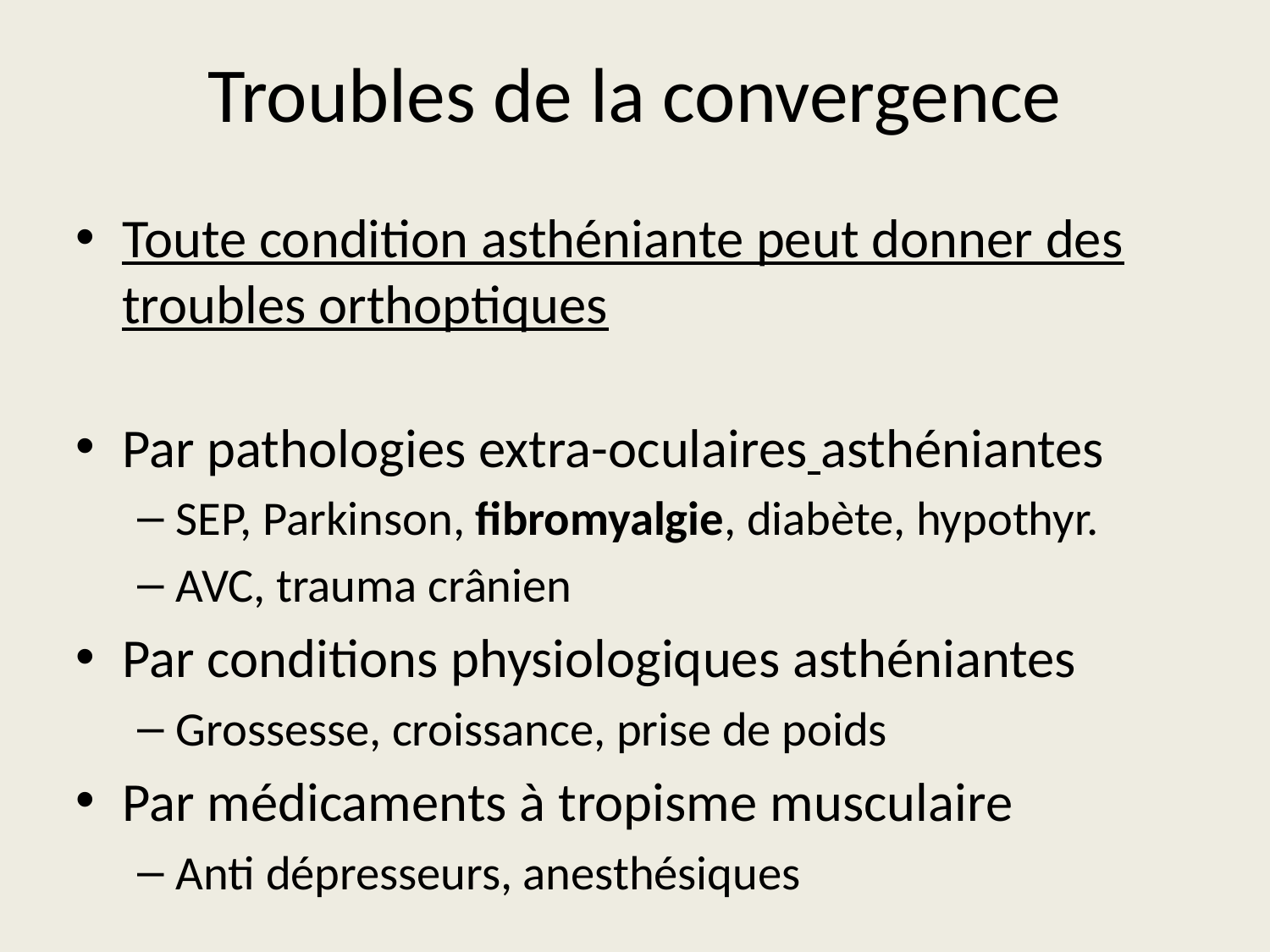

# Troubles de la convergence
Toute condition asthéniante peut donner des troubles orthoptiques

Par pathologies extra-oculaires asthéniantes
SEP, Parkinson, fibromyalgie, diabète, hypothyr.
AVC, trauma crânien
Par conditions physiologiques asthéniantes
Grossesse, croissance, prise de poids
Par médicaments à tropisme musculaire
Anti dépresseurs, anesthésiques